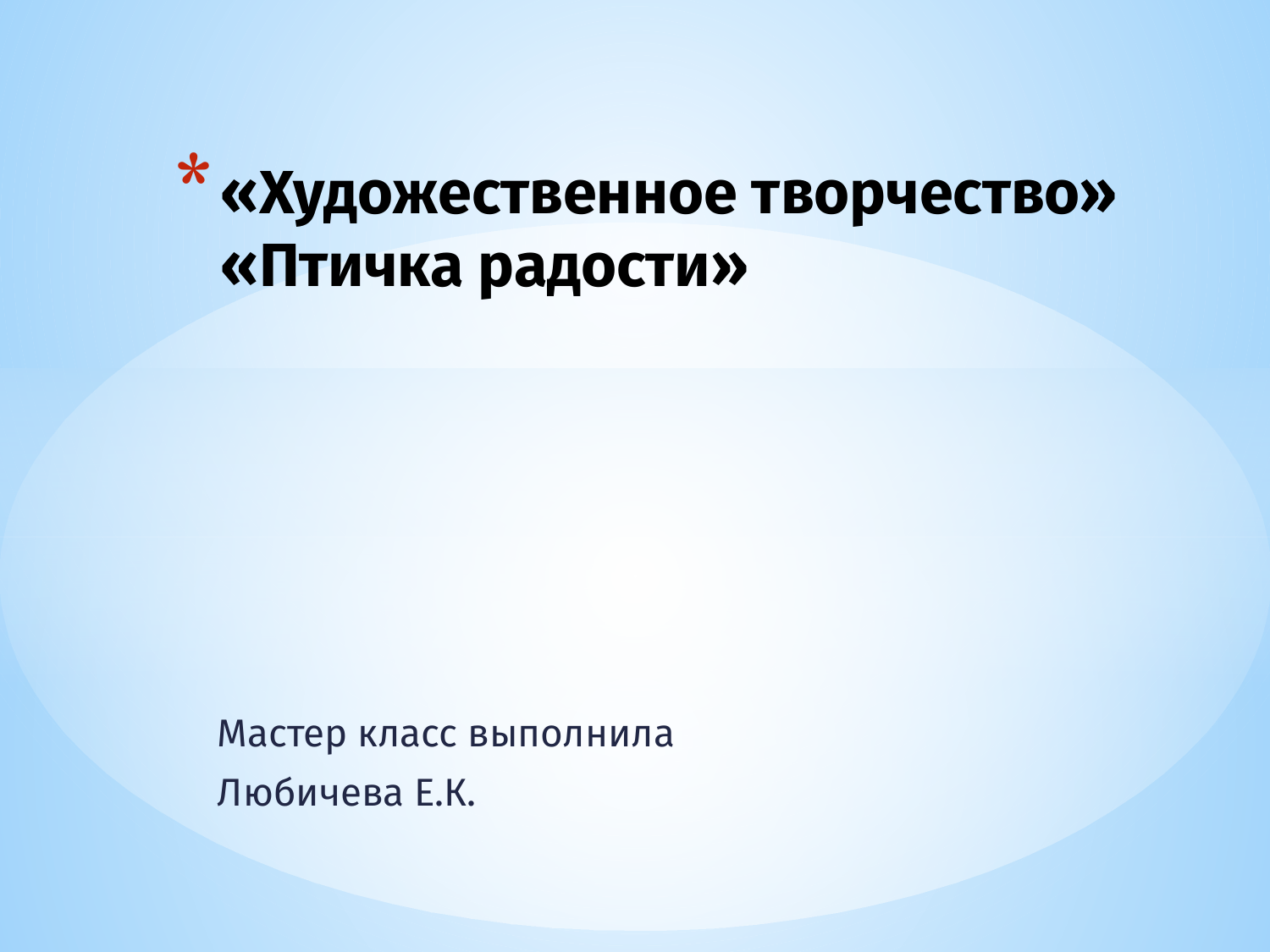

# «Художественное творчество» «Птичка радости»
Мастер класс выполнила
Любичева Е.К.